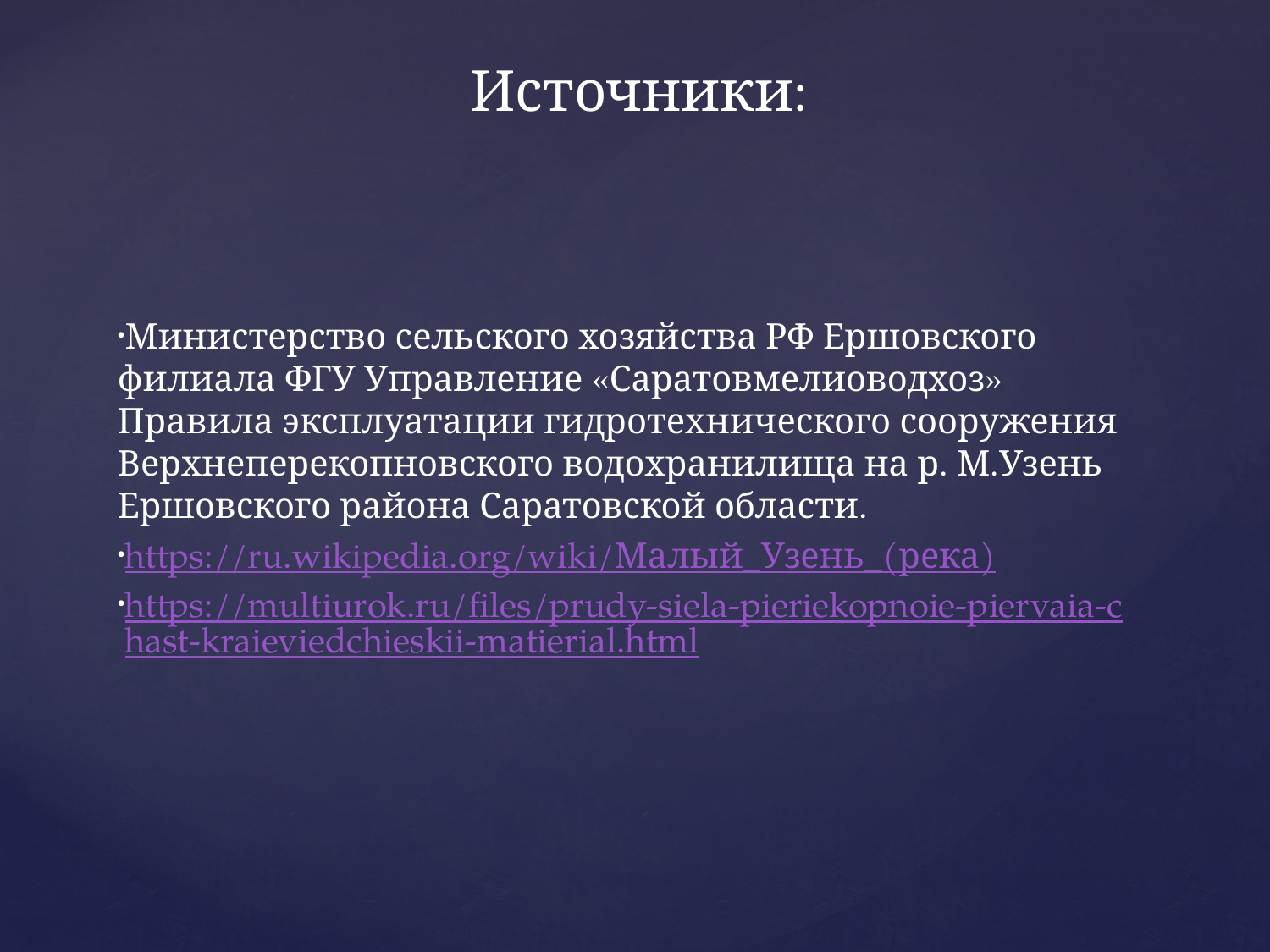

# Источники:
Министерство сельского хозяйства РФ Ершовского филиала ФГУ Управление «Саратовмелиоводхоз» Правила эксплуатации гидротехнического сооружения Верхнеперекопновского водохранилища на р. М.Узень Ершовского района Саратовской области.
https://ru.wikipedia.org/wiki/Малый_Узень_(река)
https://multiurok.ru/files/prudy-siela-pieriekopnoie-piervaia-chast-kraieviedchieskii-matierial.html